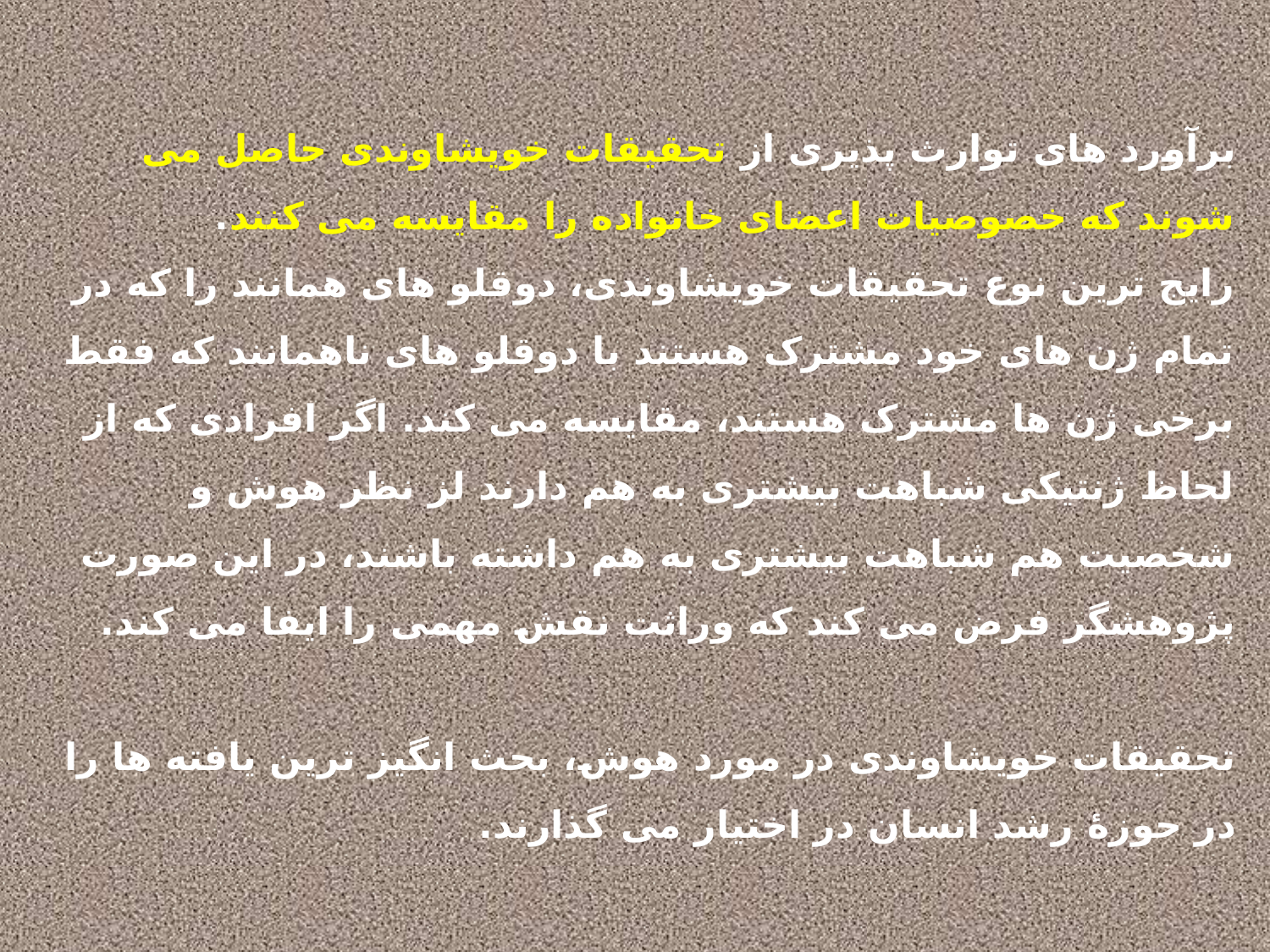

برآورد های توارث پذیری از تحقیقات خویشاوندی حاصل می شوند که خصوصیات اعضای خانواده را مقایسه می کنند.
رایج ترین نوع تحقیقات خویشاوندی، دوقلو های همانند را که در تمام ژن های خود مشترک هستند با دوقلو های ناهمانند که فقط برخی ژن ها مشترک هستند، مقایسه می کند. اگر افرادی که از لحاظ ژنتیکی شباهت بیشتری به هم دارند لز نظر هوش و شخصیت هم شباهت بیشتری به هم داشته باشند، در این صورت پژوهشگر فرض می کند که وراثت نقش مهمی را ایفا می کند.

تحقیقات خویشاوندی در مورد هوش، بحث انگیز ترین یافته ها را در حوزۀ رشد انسان در اختیار می گذارند.
www.modirkade.ir
46